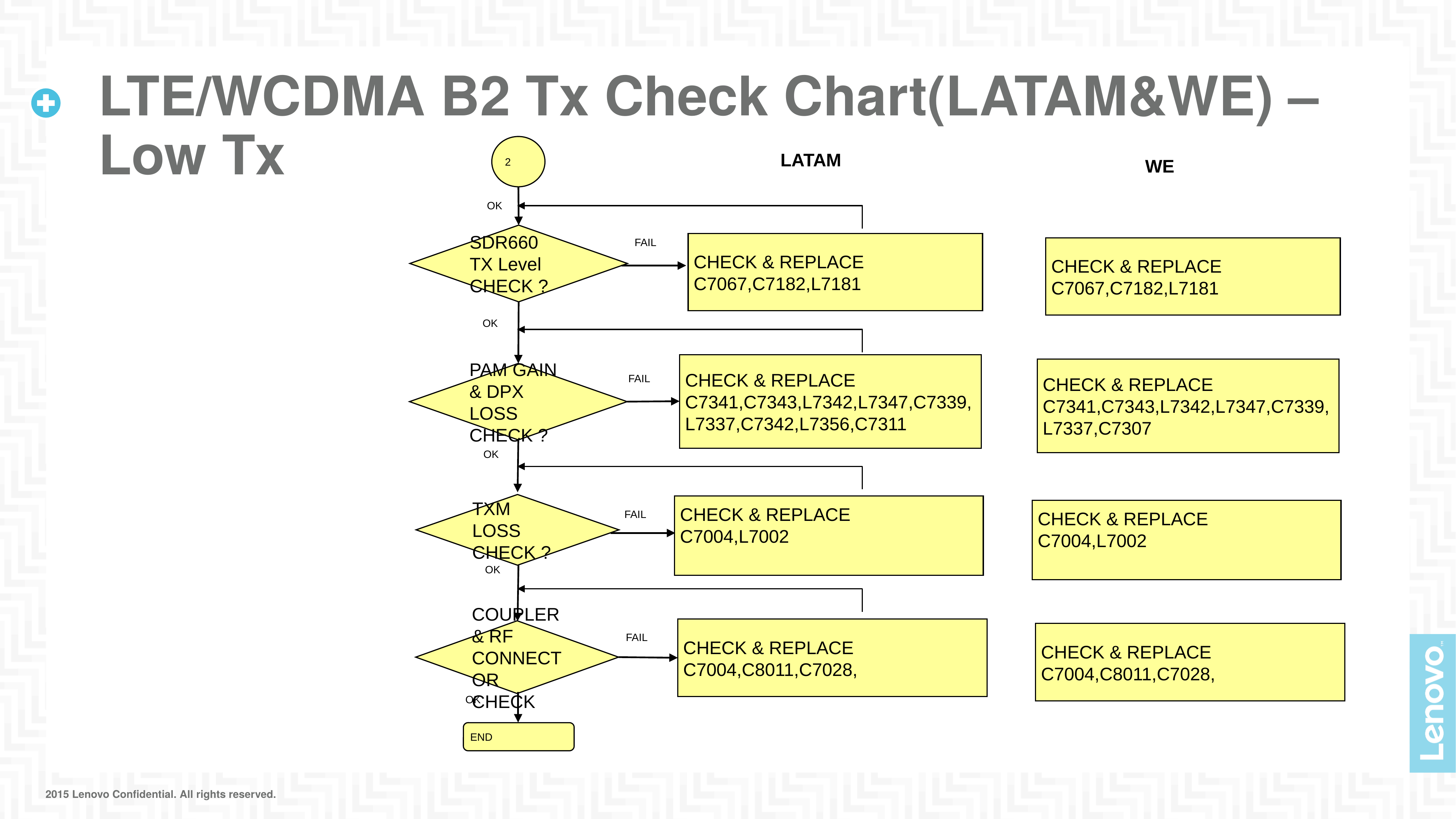

# LTE/WCDMA B2 Tx Check Chart(LATAM&WE) – Low Tx
2
OK
SDR660
TX Level
CHECK ?
FAIL
CHECK & REPLACE
C7067,C7182,L7181
OK
CHECK & REPLACE
C7341,C7343,L7342,L7347,C7339,L7337,C7342,L7356,C7311
PAM GAIN & DPX LOSS
CHECK ?
FAIL
OK
TXM LOSS
CHECK ?
CHECK & REPLACE
C7004,L7002

FAIL
OK
CHECK & REPLACE
C7004,C8011,C7028,
COUPLER & RF CONNECTOR
CHECK
FAIL
OK
END
 LATAM
 WE
CHECK & REPLACE
C7067,C7182,L7181
CHECK & REPLACE
C7341,C7343,L7342,L7347,C7339,L7337,C7307
CHECK & REPLACE
C7004,L7002

CHECK & REPLACE
C7004,C8011,C7028,